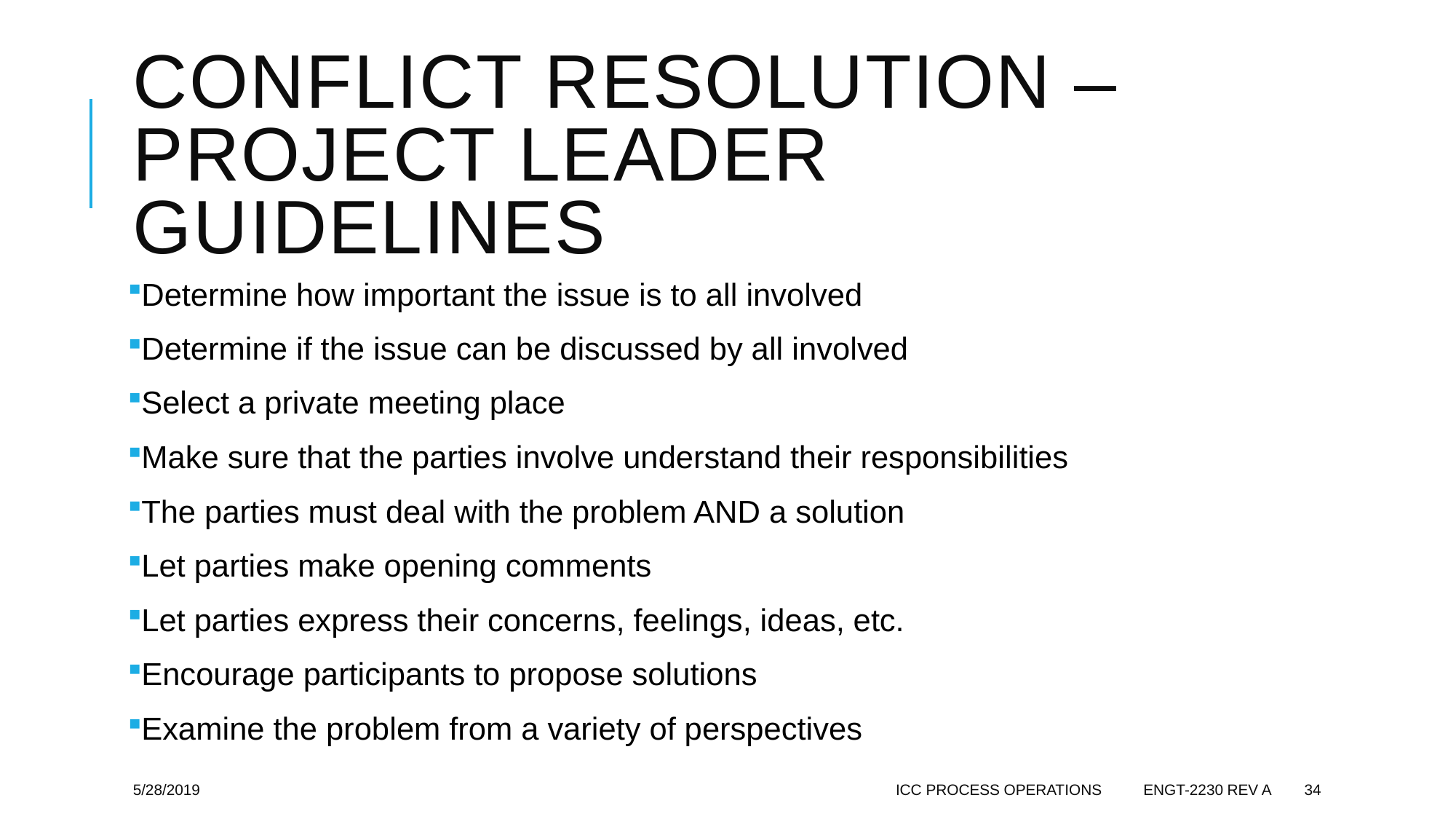

# Conflict resolution – Project Leader Guidelines
Determine how important the issue is to all involved
Determine if the issue can be discussed by all involved
Select a private meeting place
Make sure that the parties involve understand their responsibilities
The parties must deal with the problem AND a solution
Let parties make opening comments
Let parties express their concerns, feelings, ideas, etc.
Encourage participants to propose solutions
Examine the problem from a variety of perspectives

5/28/2019
ICC Process Operations          ENGT-2230 Rev A
34